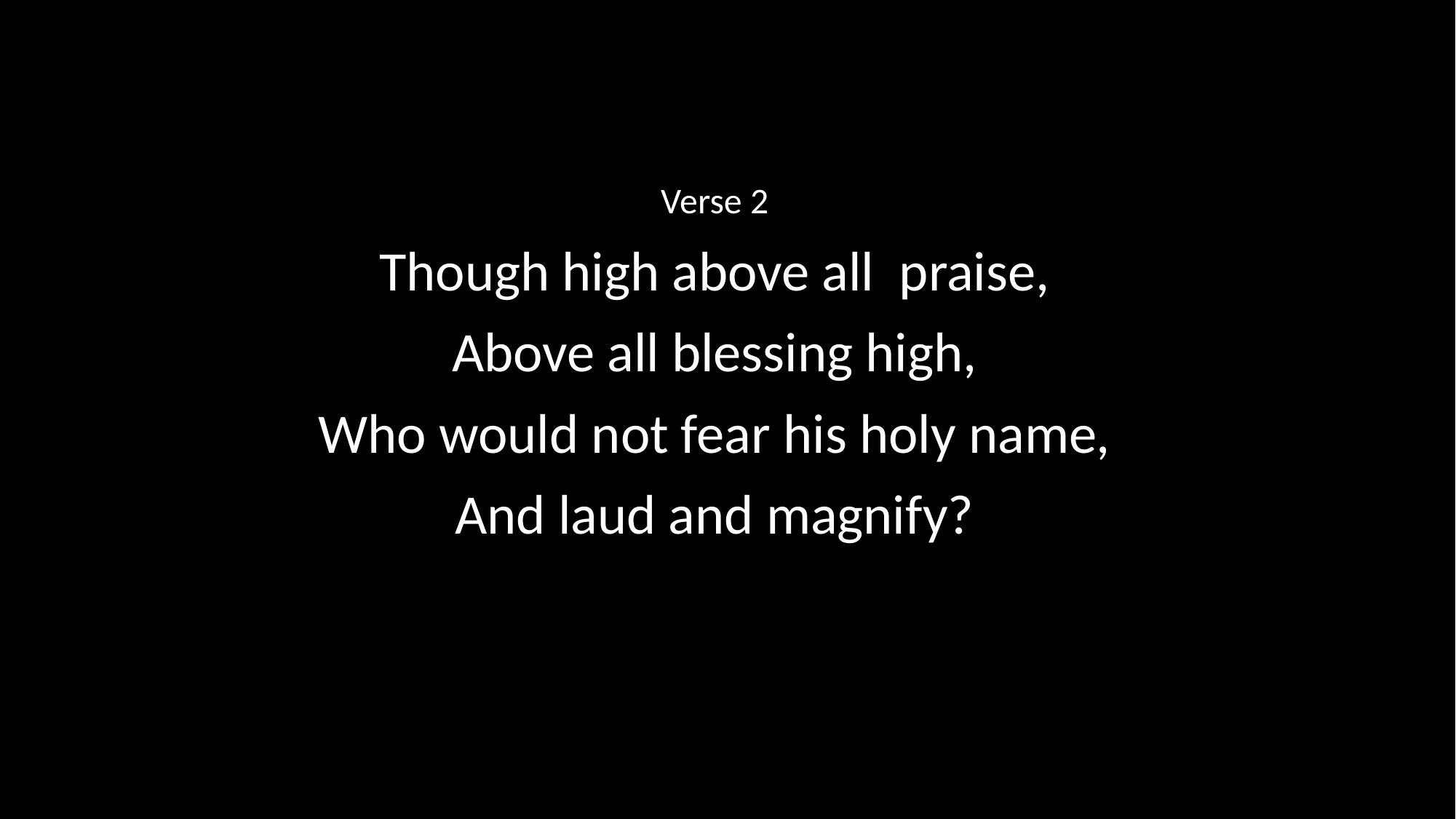

Verse 2
Though high above all  praise,
Above all blessing high,
Who would not fear his holy name,
And laud and magnify?